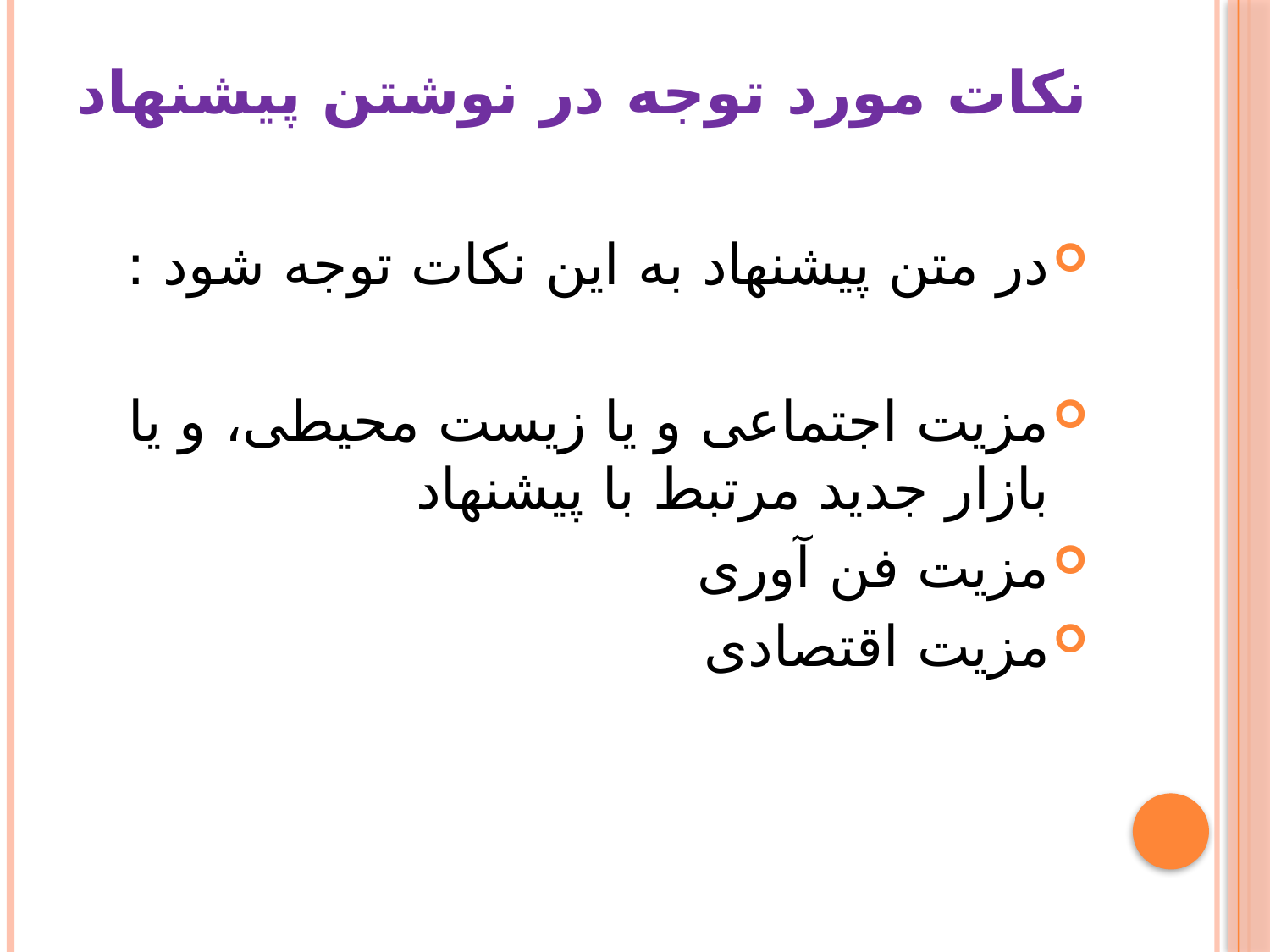

# نکات مورد توجه در نوشتن پیشنهاد
در متن پیشنهاد به این نکات توجه شود :

مزیت اجتماعی و یا زیست محیطی، و یا بازار جدید مرتبط با پیشنهاد
مزیت فن آوری
مزیت اقتصادی